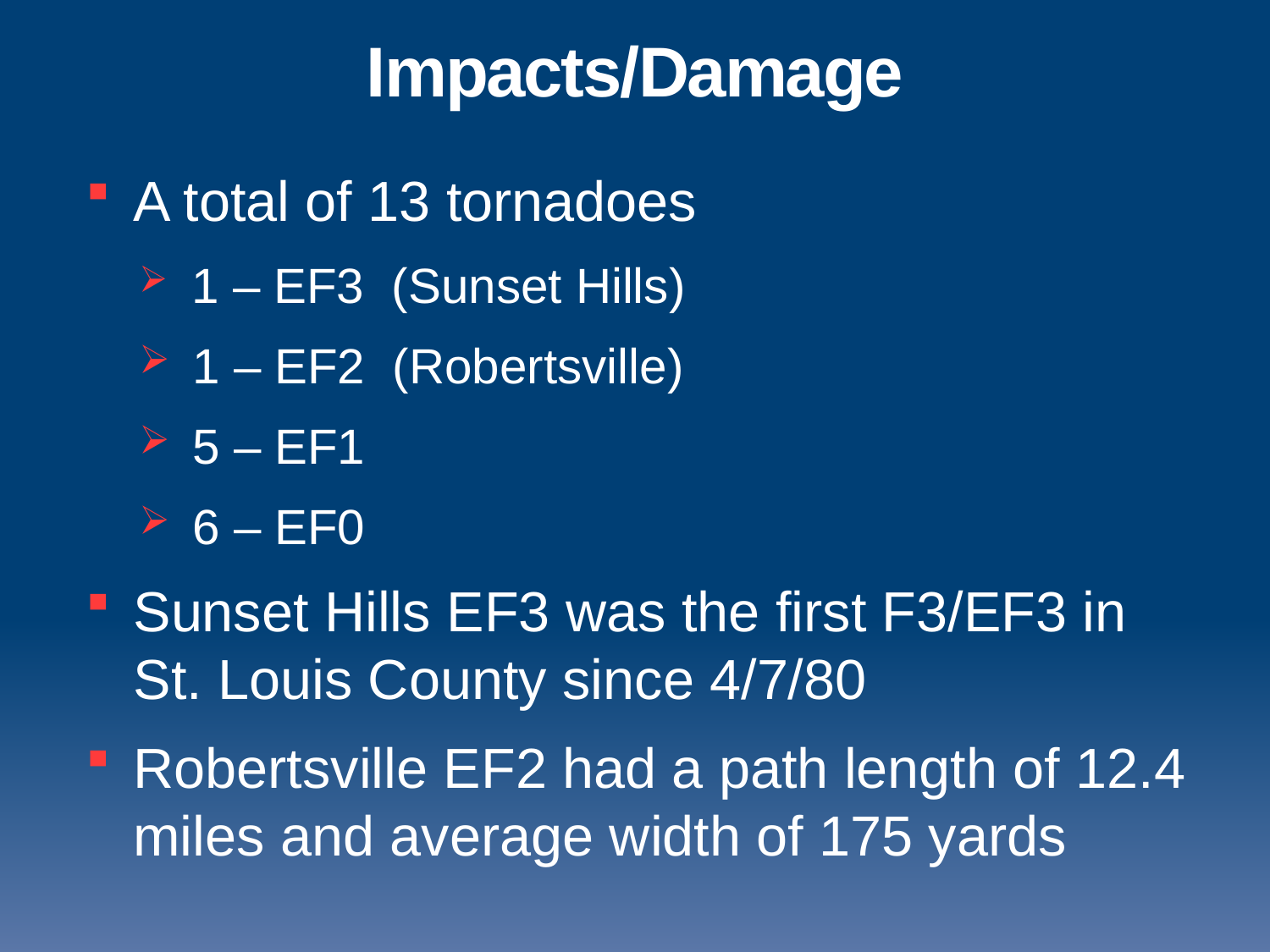

# Impacts/Damage
A total of 13 tornadoes
 1 – EF3  (Sunset Hills)
 1 – EF2  (Robertsville)
 5 – EF1
 6 – EF0
Sunset Hills EF3 was the first F3/EF3 in St. Louis County since 4/7/80
Robertsville EF2 had a path length of 12.4 miles and average width of 175 yards